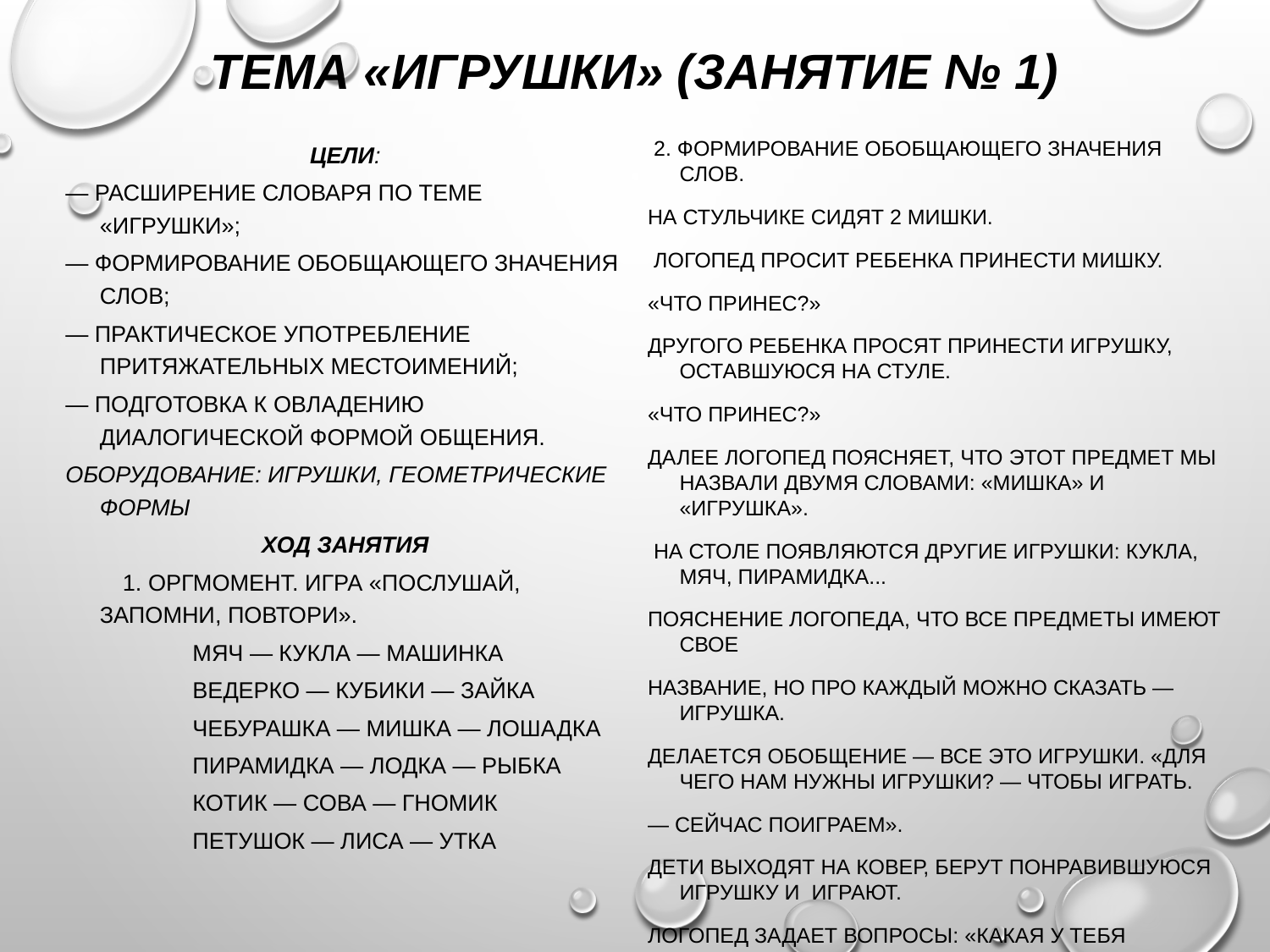

# Тема «Игрушки» (занятие № 1)
цели:
— расширение словаря по теме «Игрушки»;
— формирование обобщающего значения слов;
— практическое употребление притяжательных местоимений;
— подготовка к овладению диалогической формой общения.
Оборудование: игрушки, геометрические формы
Ход занятия
         1. Оргмомент. Игра «Послушай, запомни, повтори».
                    мяч — кукла — машинка
                    ведерко — кубики — зайка
                    Чебурашка — мишка — лошадка
                    пирамидка — лодка — рыбка
                    котик — сова — гномик
                    петушок — лиса — утка

 2. Формирование обобщающего значения слов.
На стульчике сидят 2 мишки.
 Логопед просит ребенка принести мишку.
«Что принес?»
Другого ребенка просят принести игрушку, оставшуюся на стуле.
«Что принес?»
Далее логопед поясняет, что этот предмет мы назвали двумя словами: «мишка» и «игрушка».
 На столе появляются другие игрушки: кукла, мяч, пирамидка...
Пояснение логопеда, что все предметы имеют свое
название, но про каждый можно сказать — игрушка.
Делается обобщение — все это игрушки. «Для чего нам нужны игрушки? — Чтобы играть.
— Сейчас поиграем».
Дети выходят на ковер, берут понравившуюся игрушку и  играют.
Логопед задает вопросы: «Какая у тебя игрушка?
Что ты делаешь? — Катаю машинку. Разбираю пирамидку...».